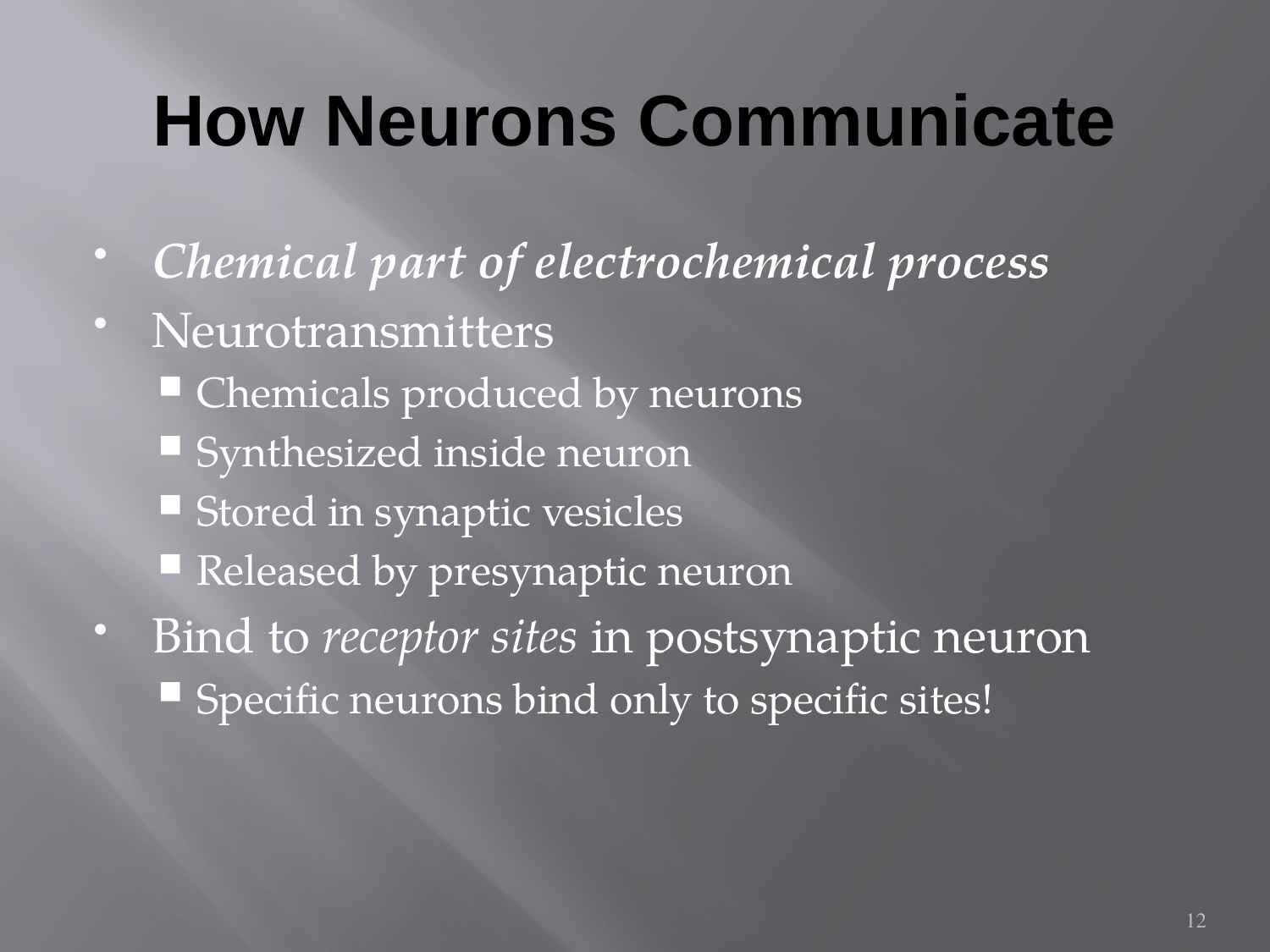

# How Neurons Communicate
Chemical part of electrochemical process
Neurotransmitters
Chemicals produced by neurons
Synthesized inside neuron
Stored in synaptic vesicles
Released by presynaptic neuron
Bind to receptor sites in postsynaptic neuron
Specific neurons bind only to specific sites!
12